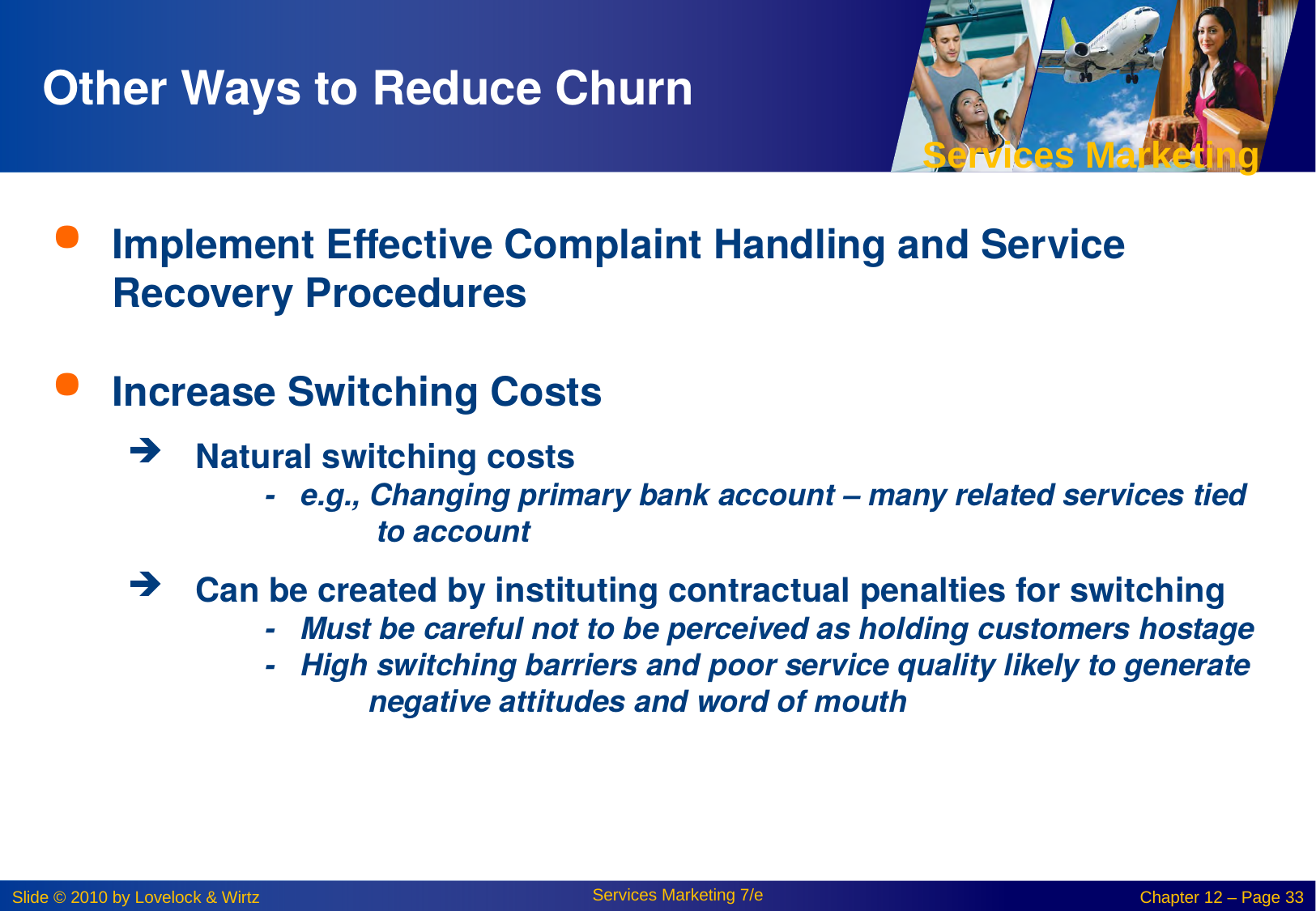

# Other Ways to Reduce Churn
Implement Effective Complaint Handling and Service Recovery Procedures
Increase Switching Costs
Natural switching costs
-   e.g., Changing primary bank account – many related services tied 	     to account
Can be created by instituting contractual penalties for switching
-   Must be careful not to be perceived as holding customers hostage
-   High switching barriers and poor service quality likely to generate 	    negative attitudes and word of mouth